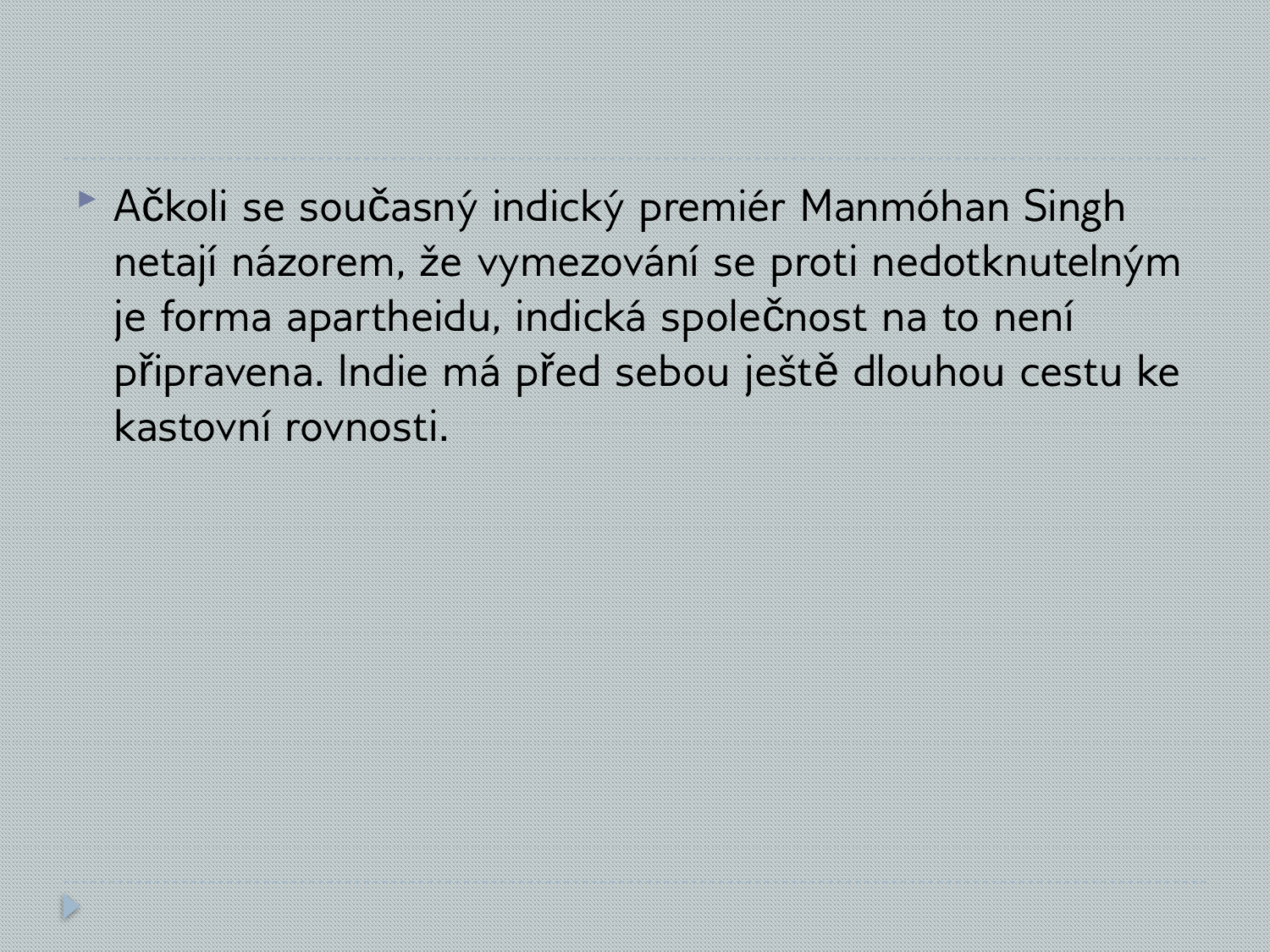

#
Ačkoli se současný indický premiér Manmóhan Singh netají názorem, že vymezování se proti nedotknutelným je forma apartheidu, indická společnost na to není připravena. Indie má před sebou ještě dlouhou cestu ke kastovní rovnosti.